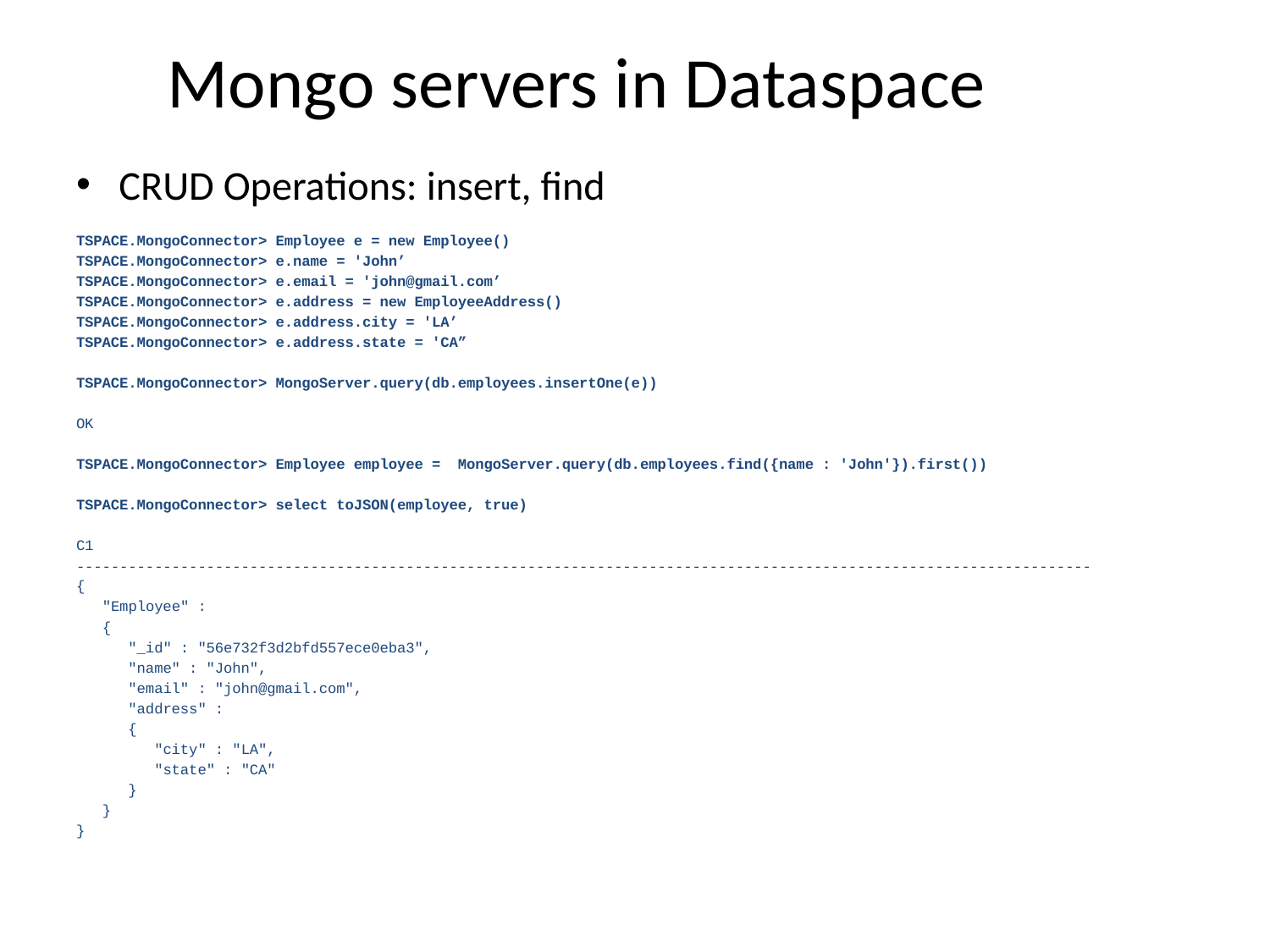

# Mongo servers in Dataspace
CRUD Operations: insert, find

TSPACE.MongoConnector> Employee e = new Employee()
TSPACE.MongoConnector> e.name = 'John’
TSPACE.MongoConnector> e.email = 'john@gmail.com’
TSPACE.MongoConnector> e.address = new EmployeeAddress()
TSPACE.MongoConnector> e.address.city = 'LA’
TSPACE.MongoConnector> e.address.state = 'CA”

TSPACE.MongoConnector> MongoServer.query(db.employees.insertOne(e))

OK

TSPACE.MongoConnector> Employee employee =  MongoServer.query(db.employees.find({name : 'John'}).first())

TSPACE.MongoConnector> select toJSON(employee, true)

C1
---------------------------------------------------------------------------------------------------------------------
{
   "Employee" :
   {
      "_id" : "56e732f3d2bfd557ece0eba3",
      "name" : "John",
      "email" : "john@gmail.com",
      "address" :
      {
         "city" : "LA",
         "state" : "CA"
      }
   }
}